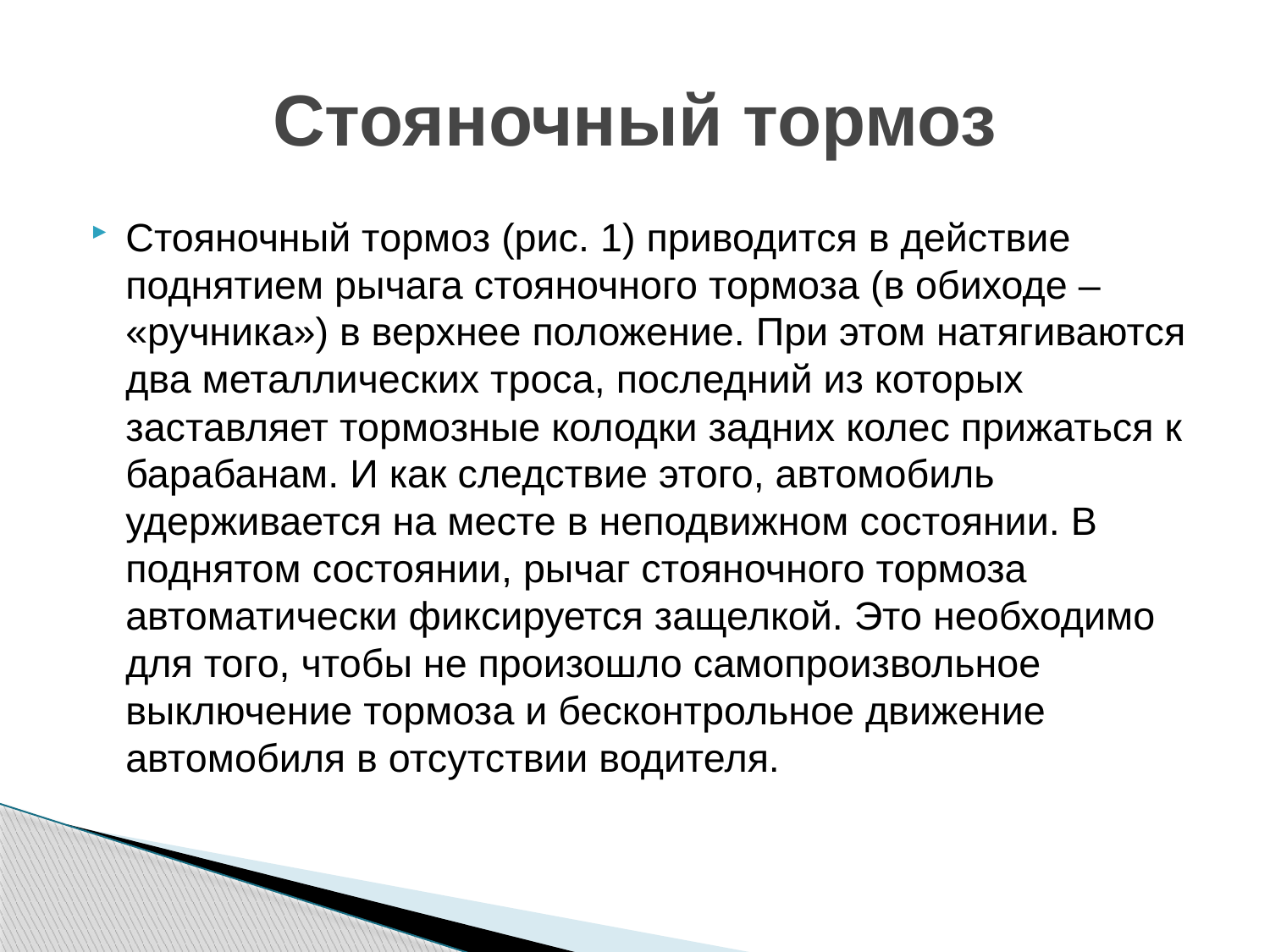

# Стояночный тормоз
Стояночный тормоз (рис. 1) приводится в действие поднятием рычага стояночного тормоза (в обиходе – «ручника») в верхнее положение. При этом натягиваются два металлических троса, последний из которых заставляет тормозные колодки задних колес прижаться к барабанам. И как следствие этого, автомобиль удерживается на месте в неподвижном состоянии. В поднятом состоянии, рычаг стояночного тормоза автоматически фиксируется защелкой. Это необходимо для того, чтобы не произошло самопроизвольное выключение тормоза и бесконтрольное движение автомобиля в отсутствии водителя.